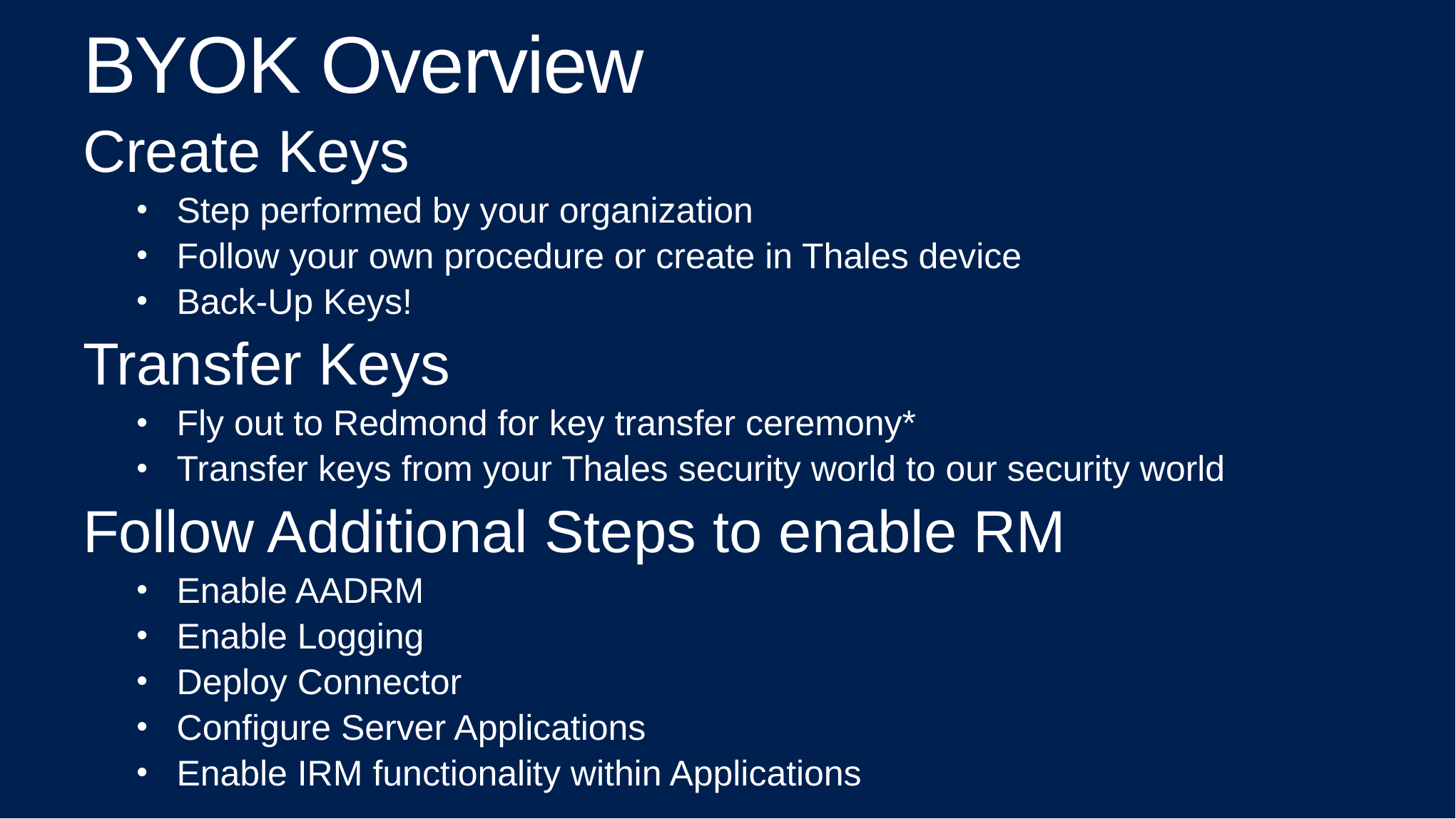

# BYOK Overview
Create Keys
Step performed by your organization
Follow your own procedure or create in Thales device
Back-Up Keys!
Transfer Keys
Fly out to Redmond for key transfer ceremony*
Transfer keys from your Thales security world to our security world
Follow Additional Steps to enable RM
Enable AADRM
Enable Logging
Deploy Connector
Configure Server Applications
Enable IRM functionality within Applications

Works on-premises and online.
Enables IRM support for Exchange, SharePoint and FCI servers located on-premises and online
Integrates with Directory Synchronization for Group Membership
Integrates with ADFS to enable SSO